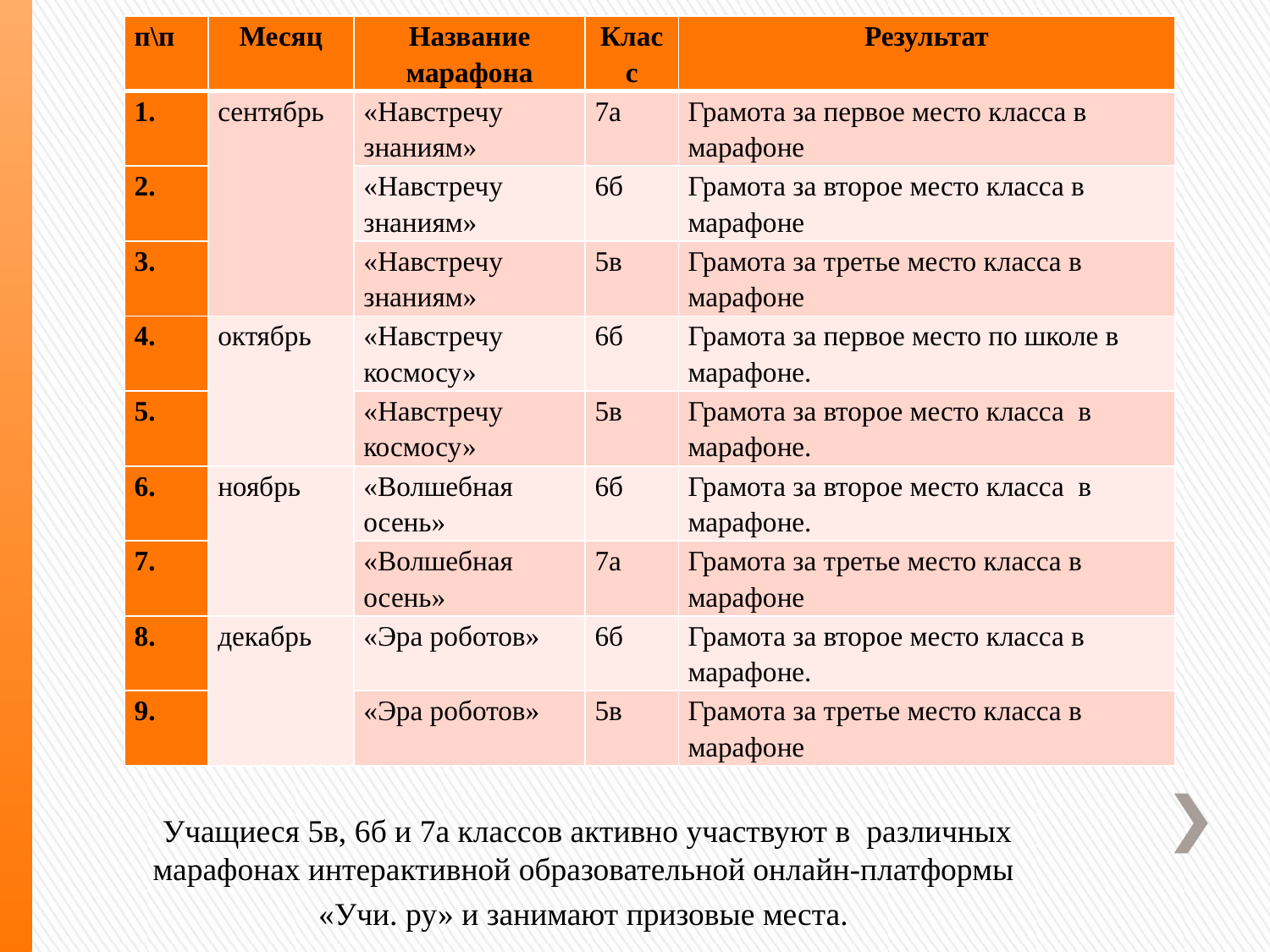

| п\п | Месяц | Название марафона | Класс | Результат |
| --- | --- | --- | --- | --- |
| 1. | сентябрь | «Навстречу знаниям» | 7а | Грамота за первое место класса в марафоне |
| 2. |  | «Навстречу знаниям» | 6б | Грамота за второе место класса в марафоне |
| 3. |  | «Навстречу знаниям» | 5в | Грамота за третье место класса в марафоне |
| 4. | октябрь | «Навстречу космосу» | 6б | Грамота за первое место по школе в марафоне. |
| 5. |  | «Навстречу космосу» | 5в | Грамота за второе место класса в марафоне. |
| 6. | ноябрь | «Волшебная осень» | 6б | Грамота за второе место класса в марафоне. |
| 7. |  | «Волшебная осень» | 7а | Грамота за третье место класса в марафоне |
| 8. | декабрь | «Эра роботов» | 6б | Грамота за второе место класса в марафоне. |
| 9. |  | «Эра роботов» | 5в | Грамота за третье место класса в марафоне |
Учащиеся 5в, 6б и 7а классов активно участвуют в  различных марафонах интерактивной образовательной онлайн-платформы
«Учи. ру» и занимают призовые места.